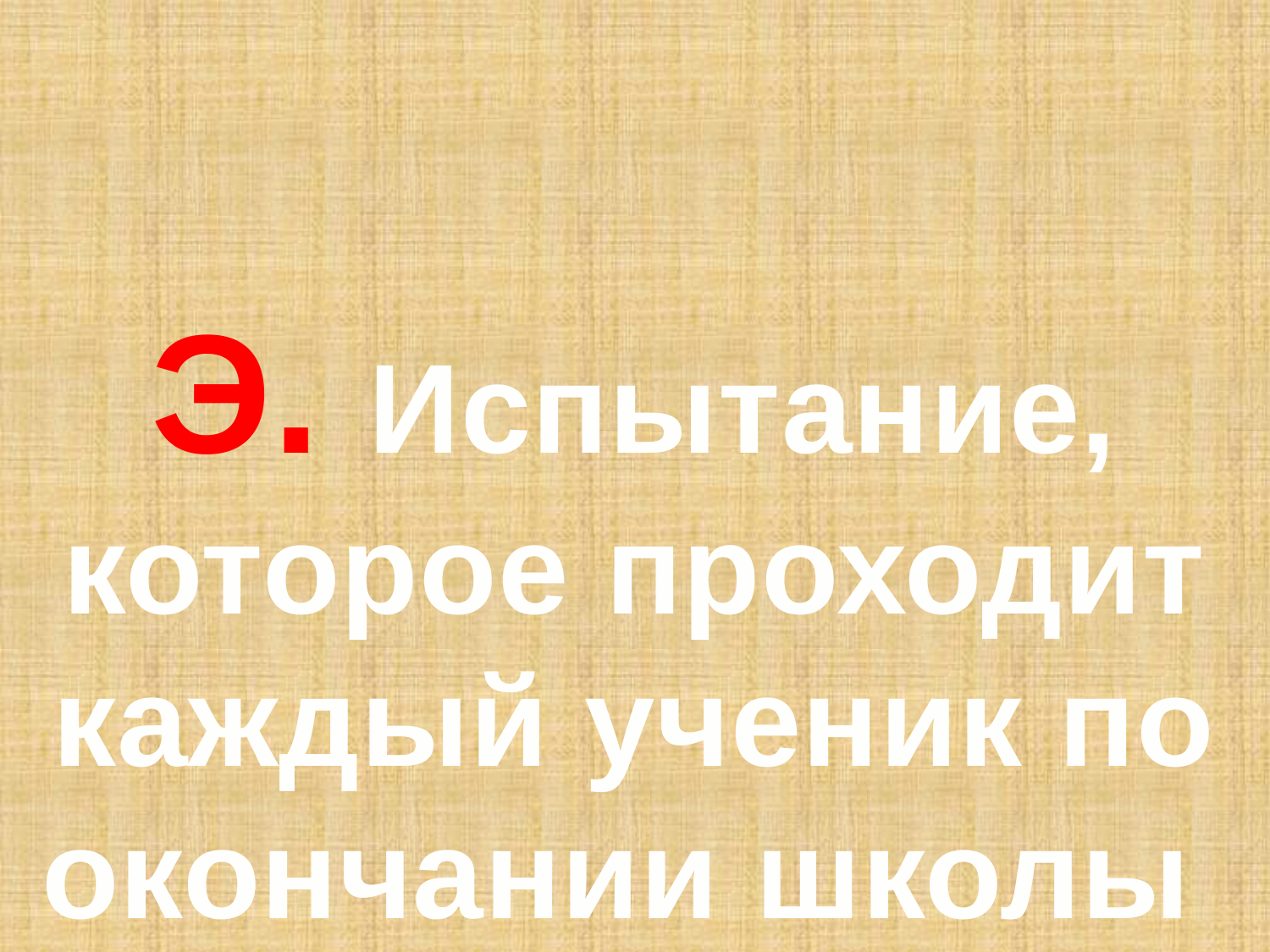

Э. Испытание, которое проходит каждый ученик по окончании школы